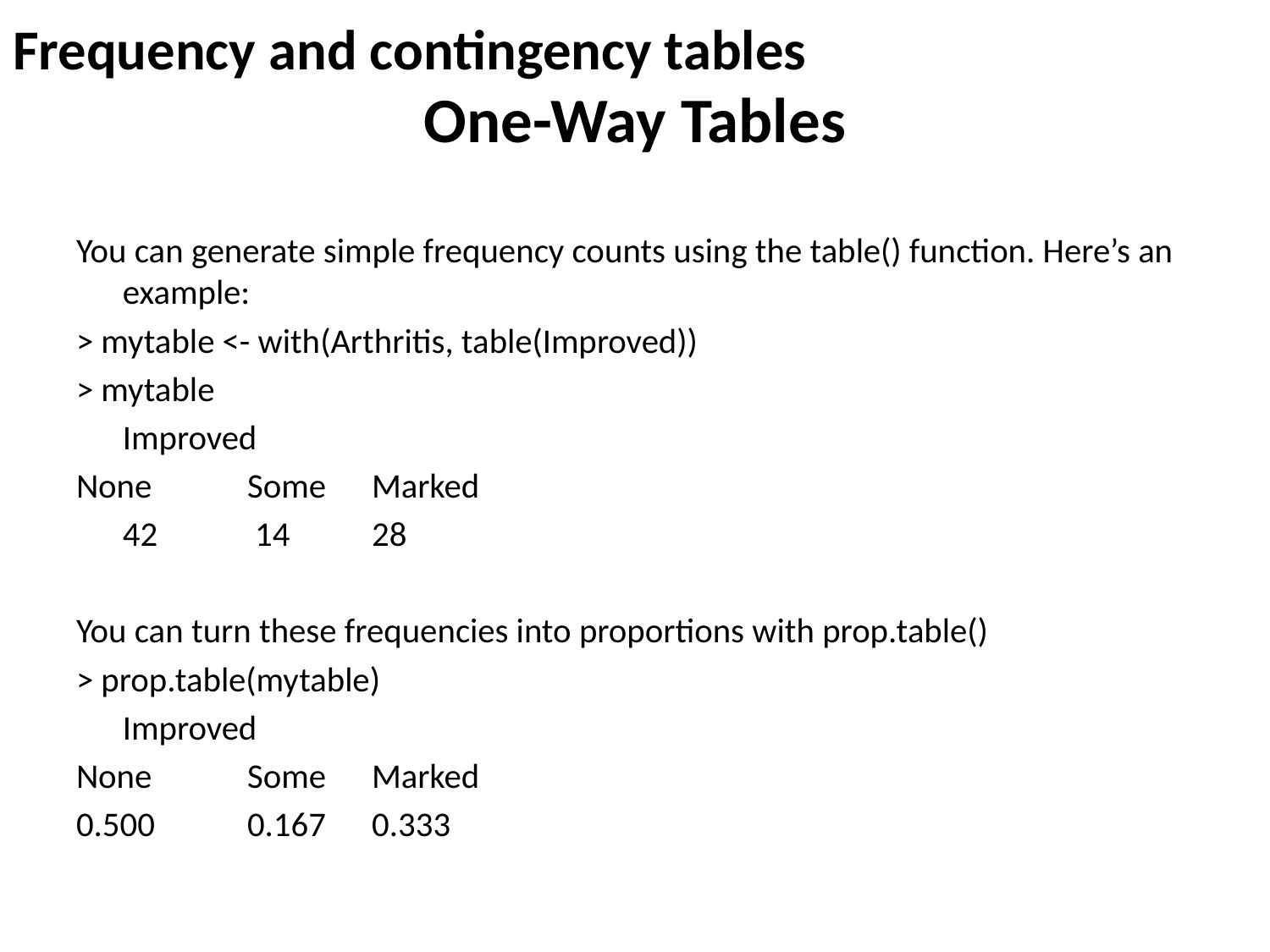

Frequency and contingency tables
# One-Way Tables
You can generate simple frequency counts using the table() function. Here’s an example:
> mytable <- with(Arthritis, table(Improved))
> mytable
		Improved
None 	Some 	Marked
	42	 14 	28

You can turn these frequencies into proportions with prop.table()
> prop.table(mytable)
		Improved
None 	Some 	Marked
0.500 	0.167 	0.333